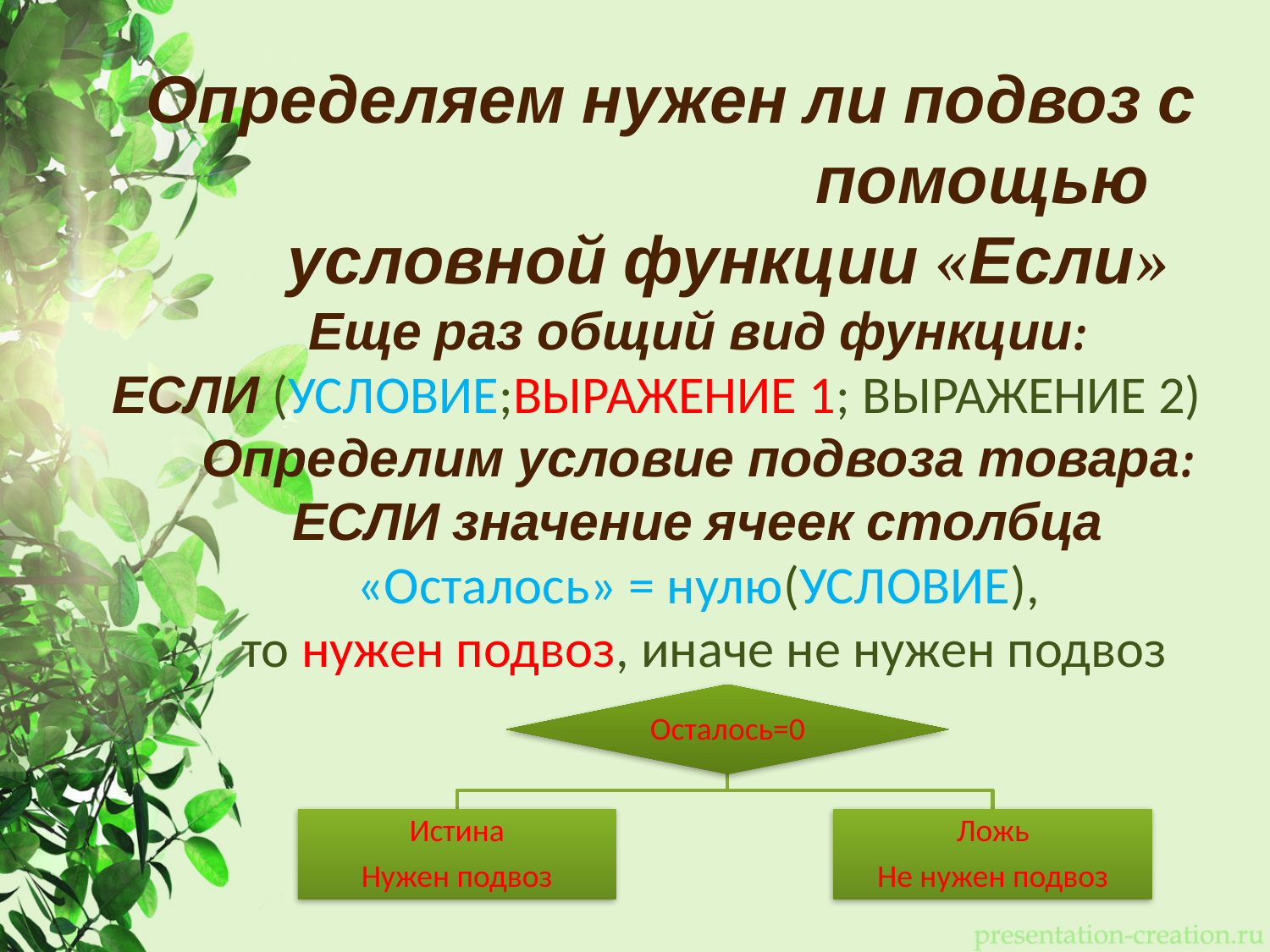

Определяем нужен ли подвоз с                           		помощью условной функции «Если»
Еще раз общий вид функции:
ЕСЛИ (УСЛОВИЕ;ВЫРАЖЕНИЕ 1; ВЫРАЖЕНИЕ 2)
Определим условие подвоза товара:
ЕСЛИ значение ячеек столбца
«Осталось» = нулю(УСЛОВИЕ),
то нужен подвоз, иначе не нужен подвоз

Осталось=0
Истина
Нужен подвоз
Ложь
Не нужен подвоз